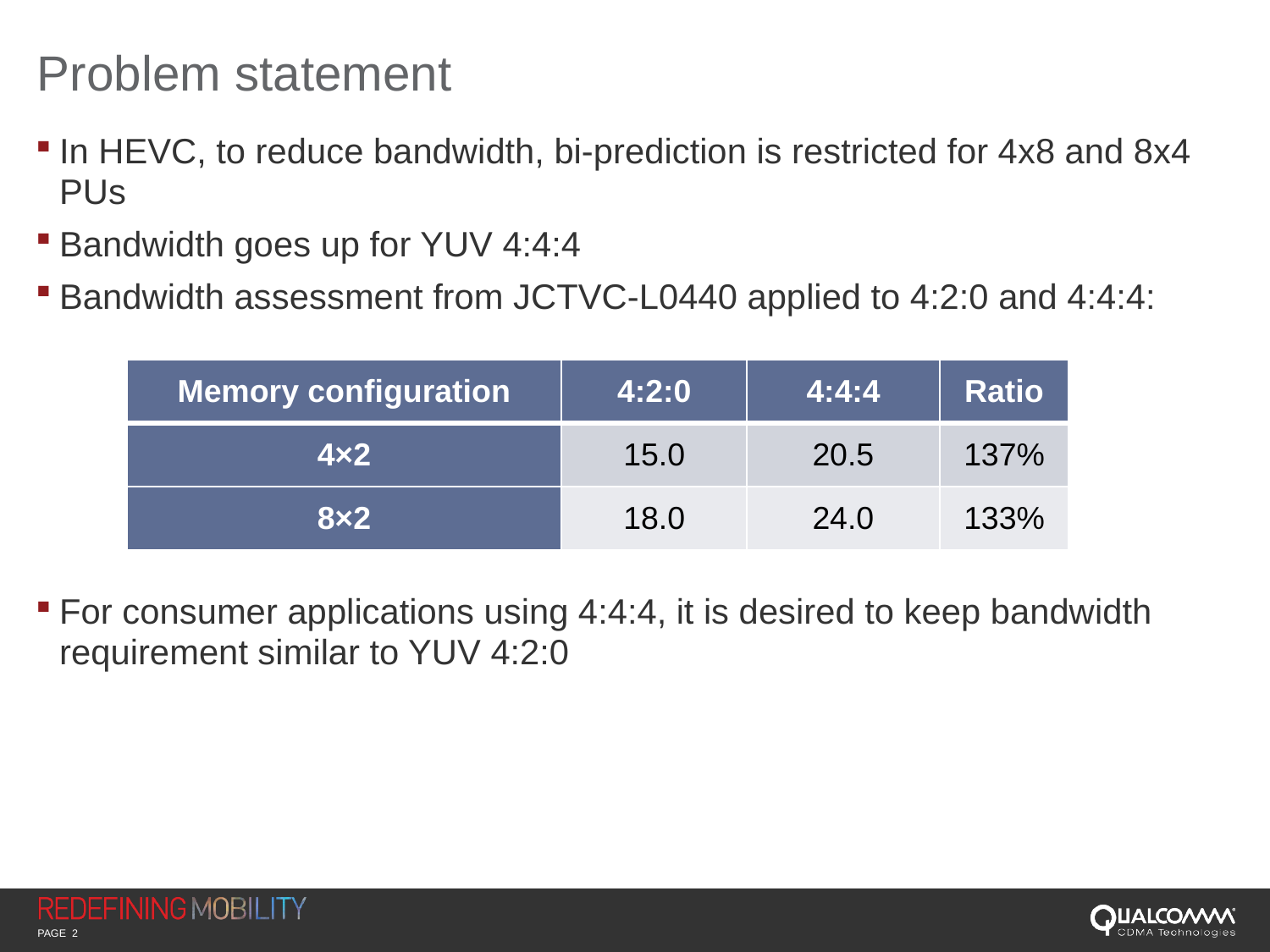

# Problem statement
In HEVC, to reduce bandwidth, bi-prediction is restricted for 4x8 and 8x4 PUs
Bandwidth goes up for YUV 4:4:4
Bandwidth assessment from JCTVC-L0440 applied to 4:2:0 and 4:4:4:

For consumer applications using 4:4:4, it is desired to keep bandwidth requirement similar to YUV 4:2:0
| Memory configuration | 4:2:0 | 4:4:4 | Ratio |
| --- | --- | --- | --- |
| 4×2 | 15.0 | 20.5 | 137% |
| 8×2 | 18.0 | 24.0 | 133% |